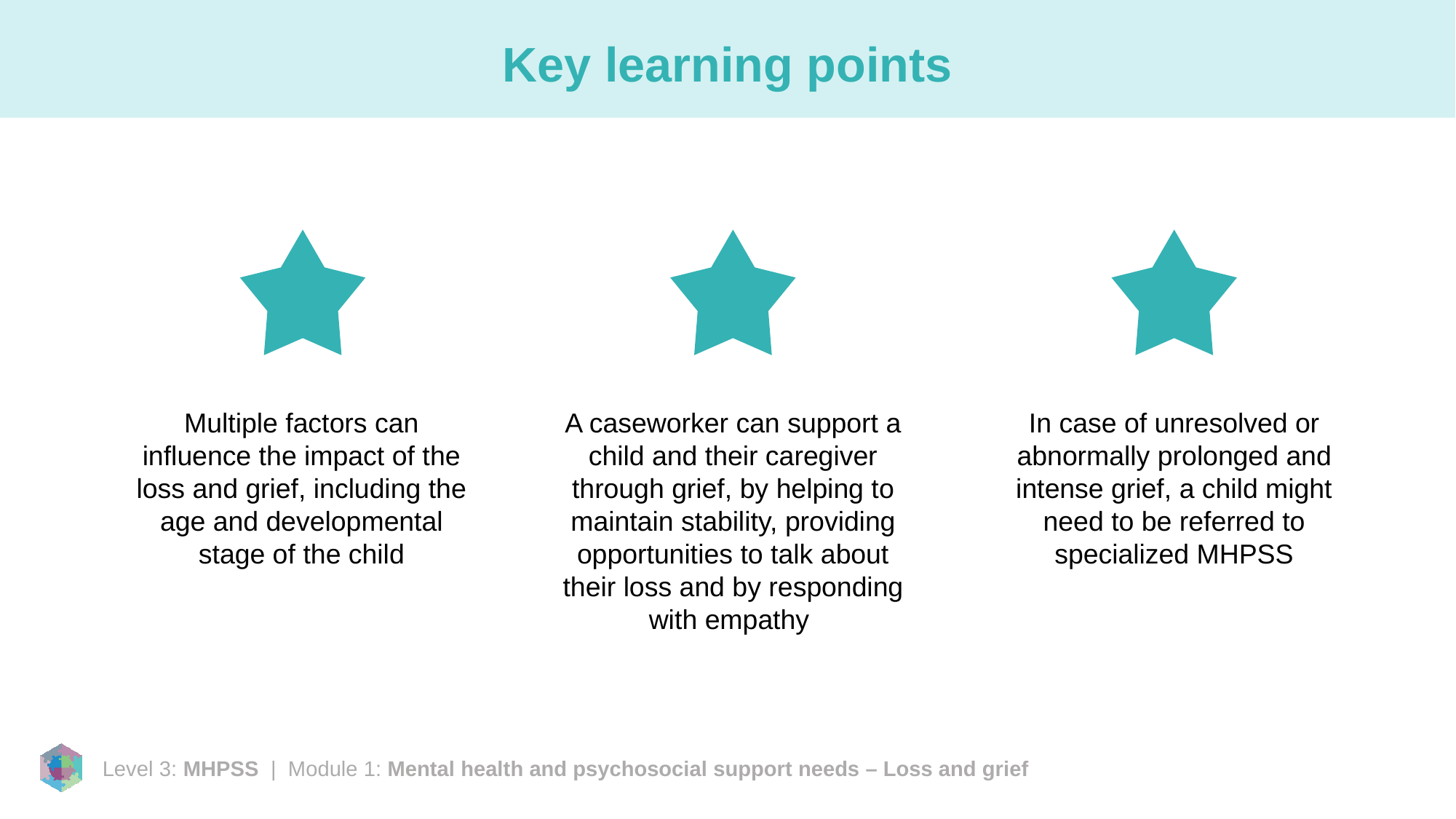

# Key learning points

Multiple factors can influence the impact of the loss and grief, including the age and developmental stage of the child
A caseworker can support a child and their caregiver through grief, by helping to maintain stability, providing opportunities to talk about their loss and by responding with empathy
In case of unresolved or abnormally prolonged and intense grief, a child might need to be referred to specialized MHPSS